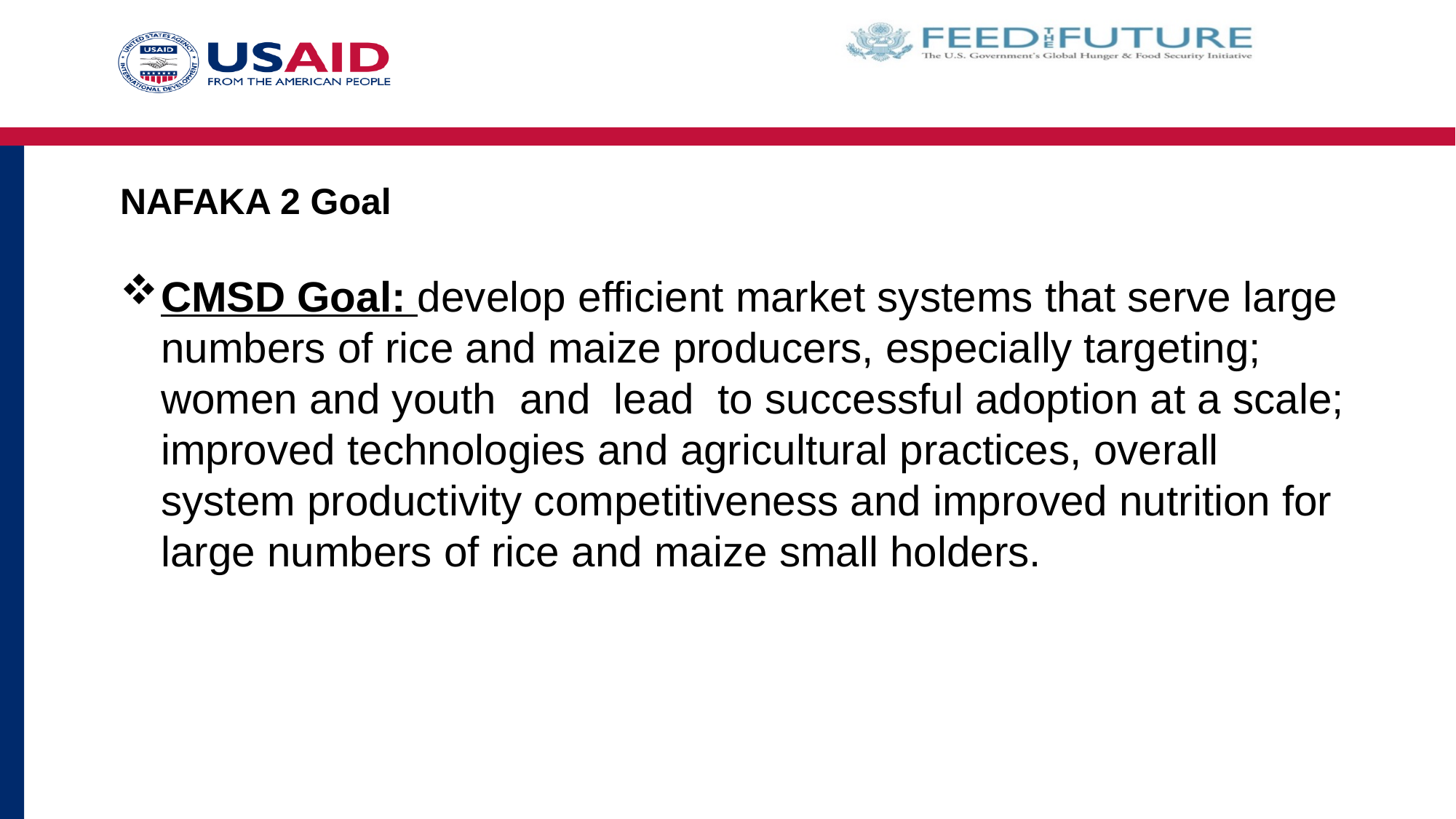

# NAFAKA 2 Goal
CMSD Goal: develop efficient market systems that serve large numbers of rice and maize producers, especially targeting; women and youth  and  lead  to successful adoption at a scale; improved technologies and agricultural practices, overall system productivity competitiveness and improved nutrition for large numbers of rice and maize small holders.